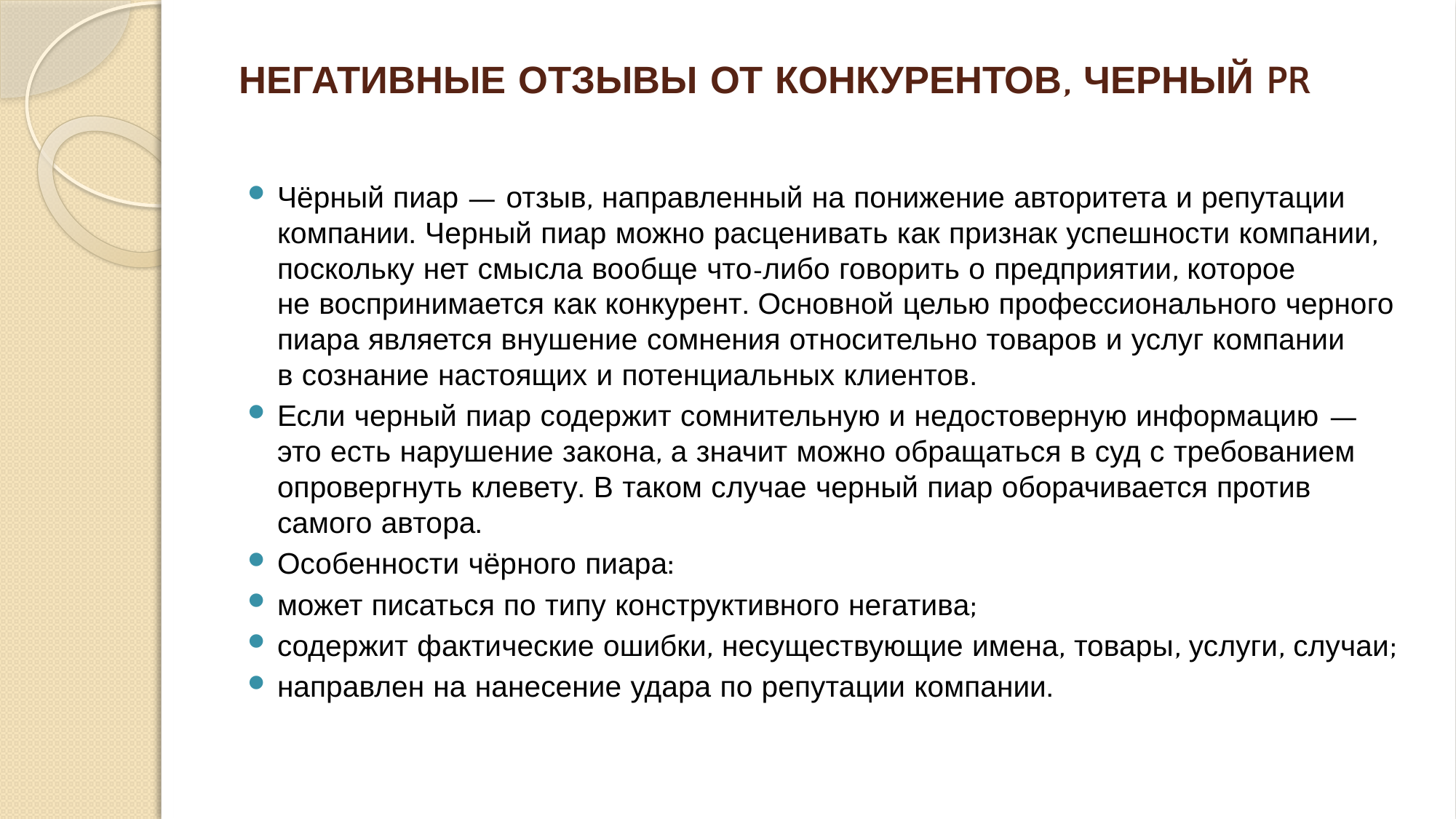

# НЕГАТИВНЫЕ ОТЗЫВЫ ОТ КОНКУРЕНТОВ, ЧЕРНЫЙ PR
Чёрный пиар — отзыв, направленный на понижение авторитета и репутации компании. Черный пиар можно расценивать как признак успешности компании, поскольку нет смысла вообще что-либо говорить о предприятии, которое не воспринимается как конкурент. Основной целью профессионального черного пиара является внушение сомнения относительно товаров и услуг компании в сознание настоящих и потенциальных клиентов.
Если черный пиар содержит сомнительную и недостоверную информацию — это есть нарушение закона, а значит можно обращаться в суд с требованием опровергнуть клевету. В таком случае черный пиар оборачивается против самого автора.
Особенности чёрного пиара:
может писаться по типу конструктивного негатива;
содержит фактические ошибки, несуществующие имена, товары, услуги, случаи;
направлен на нанесение удара по репутации компании.